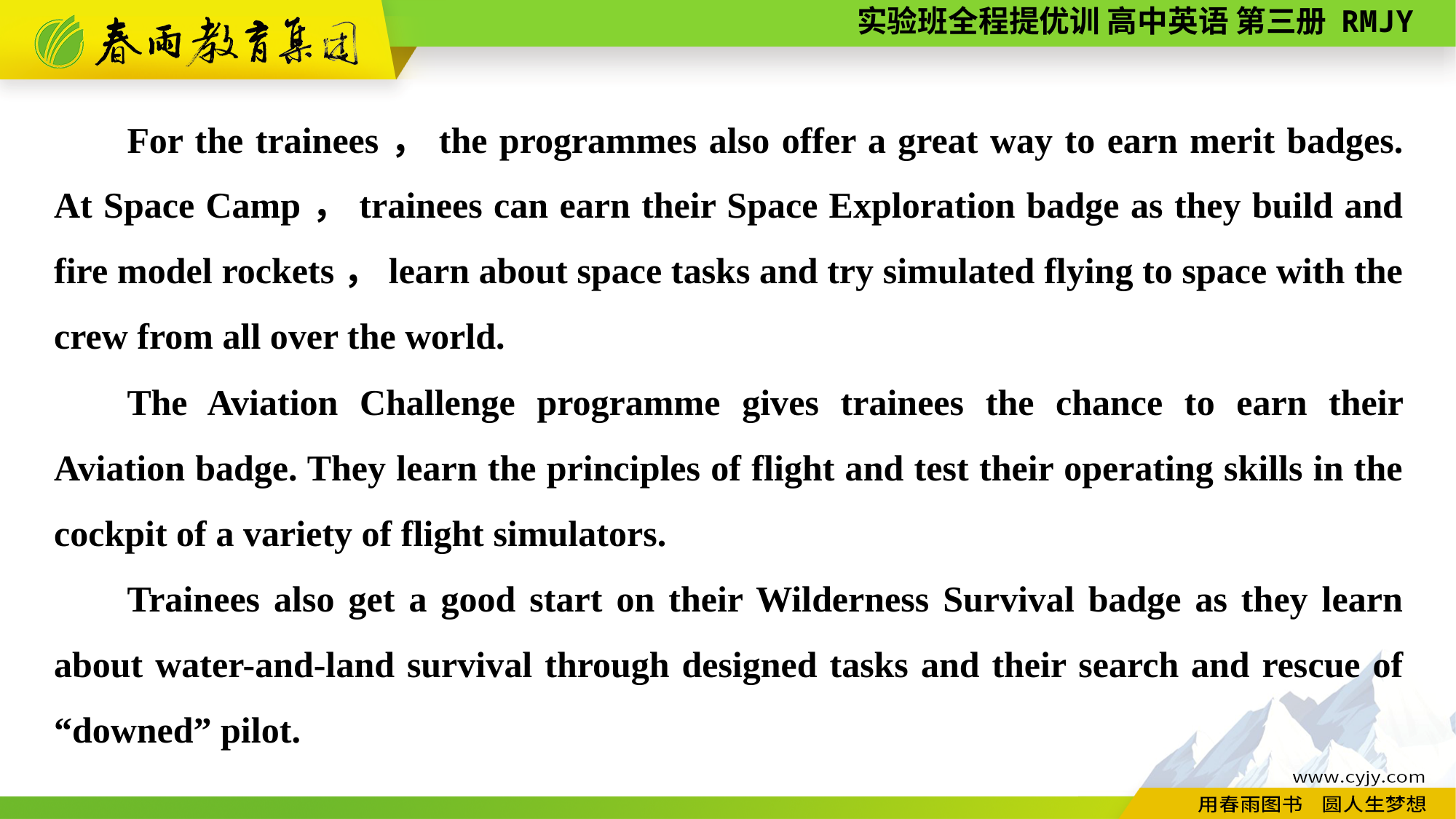

For the trainees，the programmes also offer a great way to earn merit badges. At Space Camp，trainees can earn their Space Exploration badge as they build and fire model rockets，learn about space tasks and try simulated flying to space with the crew from all over the world.
The Aviation Challenge programme gives trainees the chance to earn their Aviation badge. They learn the principles of flight and test their operating skills in the cockpit of a variety of flight simulators.
Trainees also get a good start on their Wilderness Survival badge as they learn about water-and-land survival through designed tasks and their search and rescue of “downed” pilot.